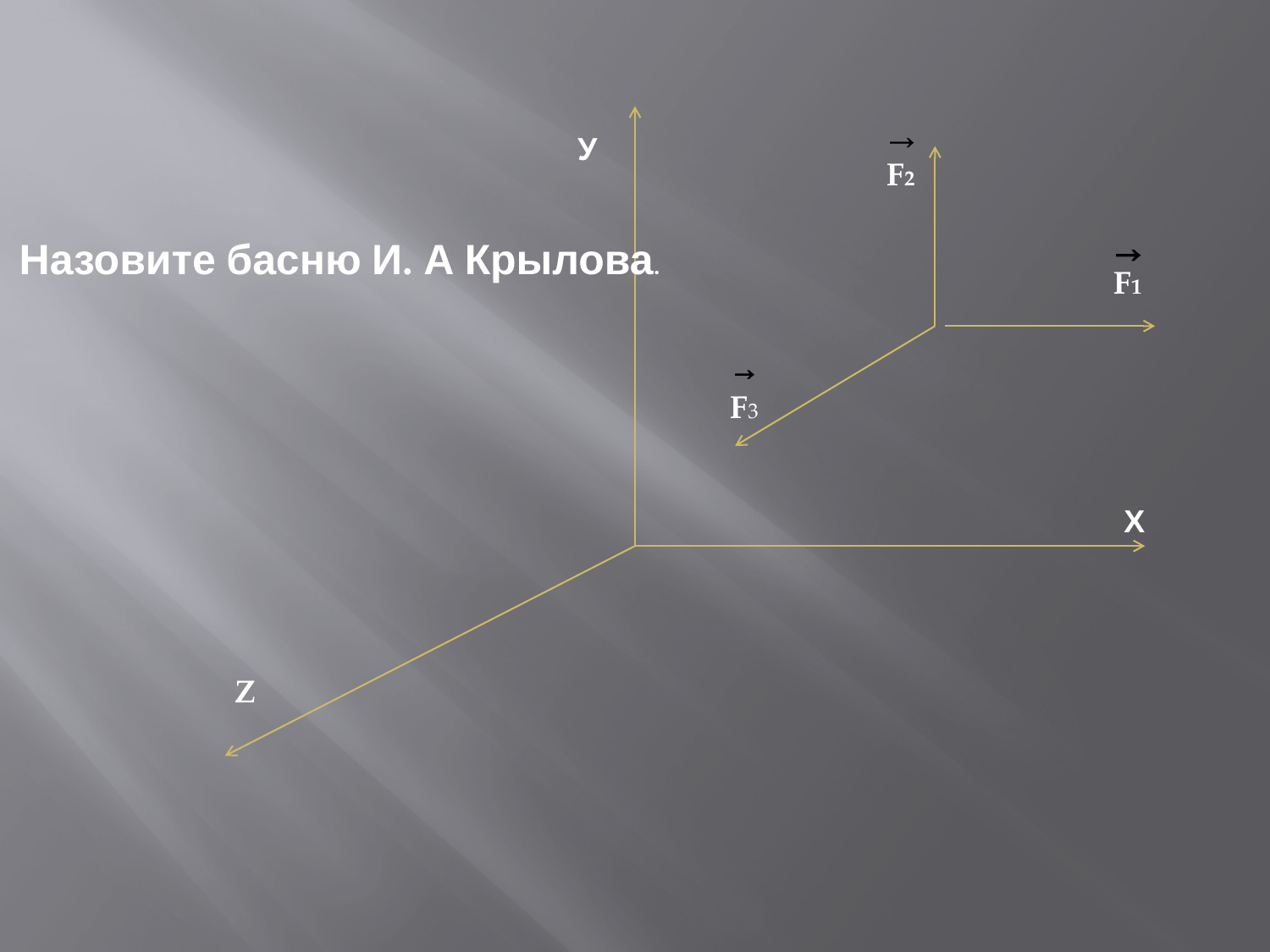

→
У
F2
Назовите басню И. А Крылова.
→
F1
→
F3
Х
Z